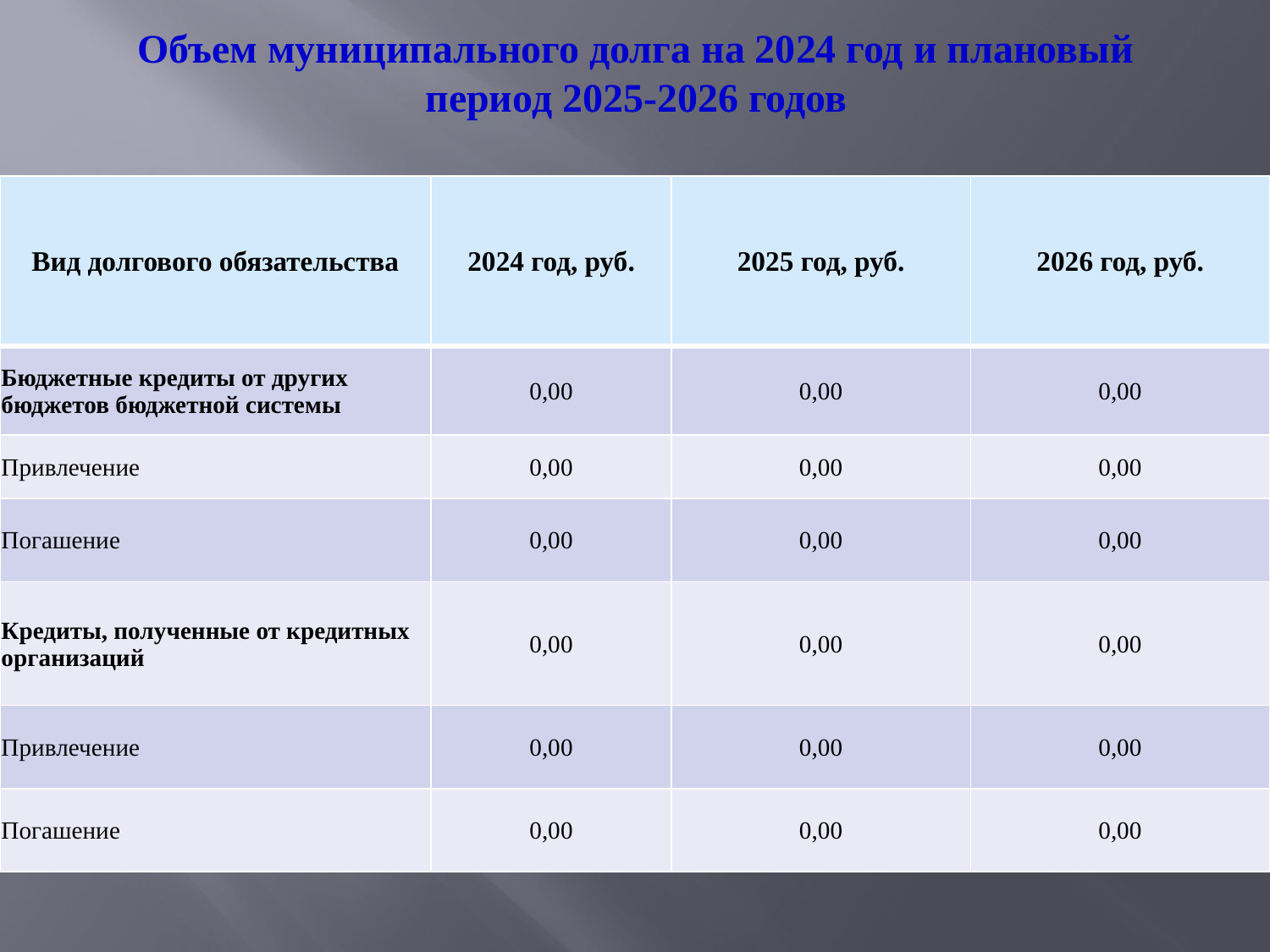

# Объем муниципального долга на 2024 год и плановый период 2025-2026 годов
| Вид долгового обязательства | 2024 год, руб. | 2025 год, руб. | 2026 год, руб. |
| --- | --- | --- | --- |
| Бюджетные кредиты от других бюджетов бюджетной системы | 0,00 | 0,00 | 0,00 |
| Привлечение | 0,00 | 0,00 | 0,00 |
| Погашение | 0,00 | 0,00 | 0,00 |
| Кредиты, полученные от кредитных организаций | 0,00 | 0,00 | 0,00 |
| Привлечение | 0,00 | 0,00 | 0,00 |
| Погашение | 0,00 | 0,00 | 0,00 |